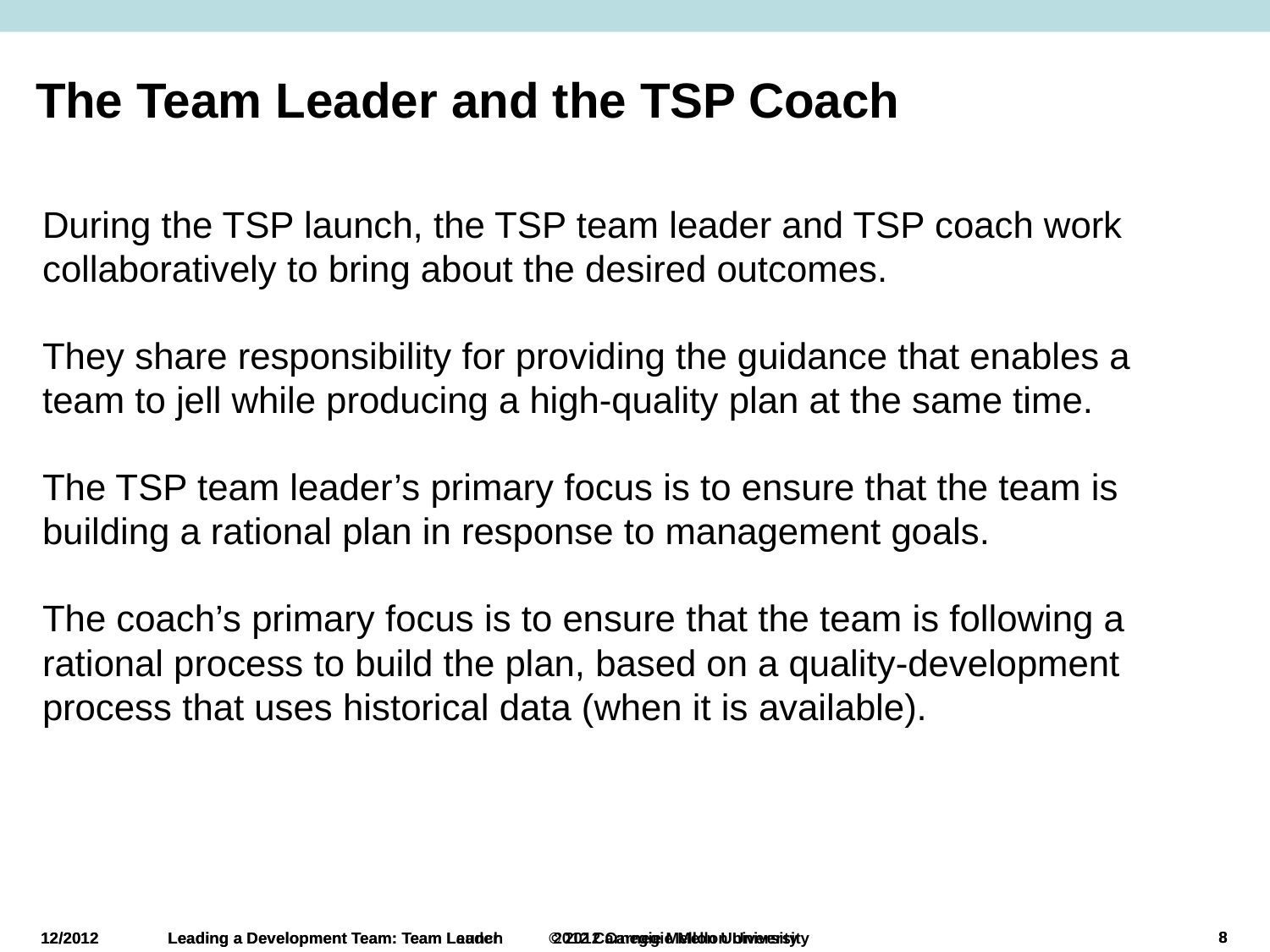

# The Team Leader and the TSP Coach
During the TSP launch, the TSP team leader and TSP coach work collaboratively to bring about the desired outcomes.

They share responsibility for providing the guidance that enables a team to jell while producing a high-quality plan at the same time.

The TSP team leader’s primary focus is to ensure that the team is building a rational plan in response to management goals.

The coach’s primary focus is to ensure that the team is following a rational process to build the plan, based on a quality-development process that uses historical data (when it is available).